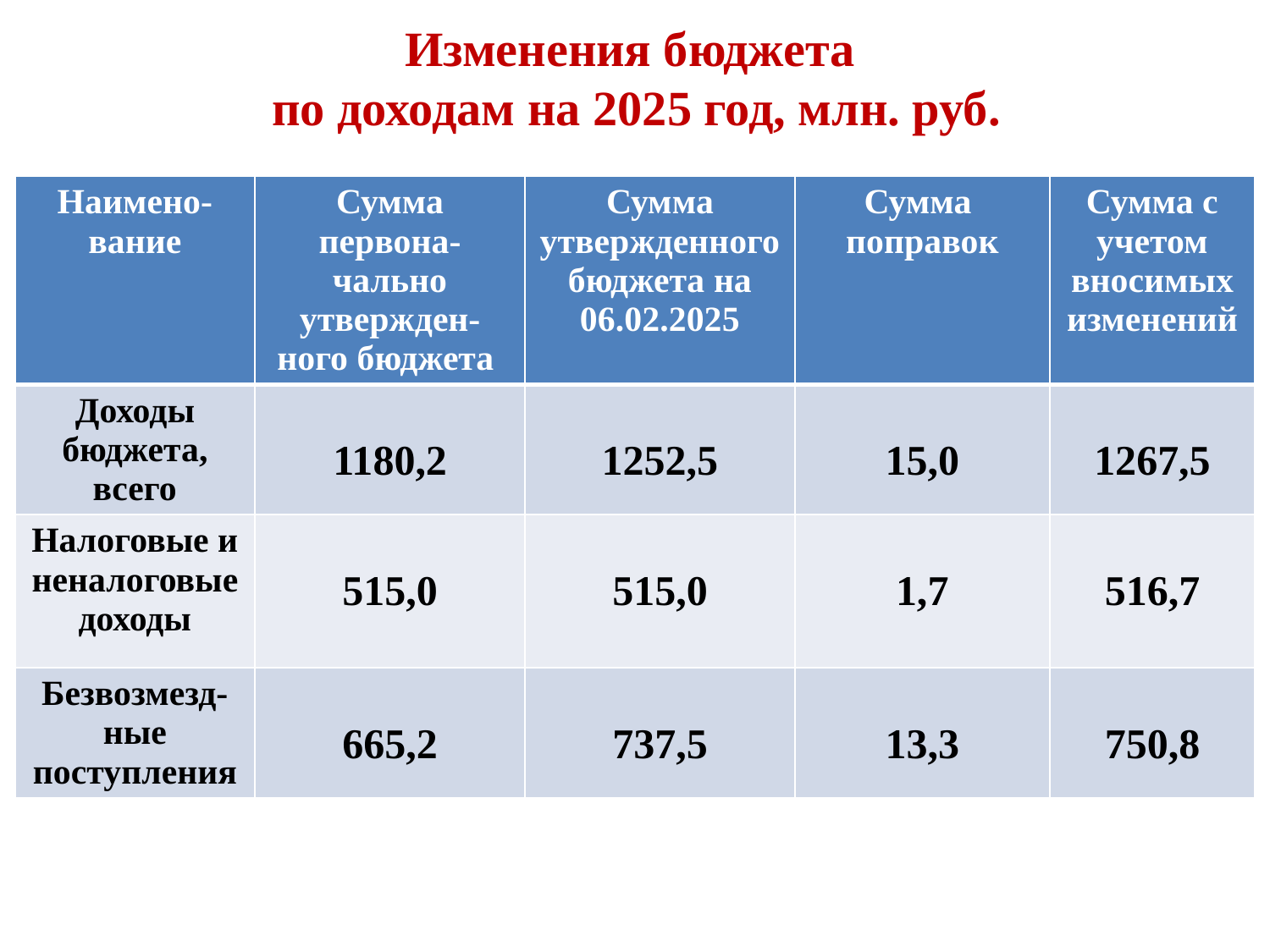

# Изменения бюджета по доходам на 2025 год, млн. руб.
| Наимено-вание | Сумма первона-чально утвержден-ного бюджета | Сумма утвержденного бюджета на 06.02.2025 | Сумма поправок | Сумма с учетом вносимых изменений |
| --- | --- | --- | --- | --- |
| Доходы бюджета, всего | 1180,2 | 1252,5 | 15,0 | 1267,5 |
| Налоговые и неналоговые доходы | 515,0 | 515,0 | 1,7 | 516,7 |
| Безвозмезд-ные поступления | 665,2 | 737,5 | 13,3 | 750,8 |